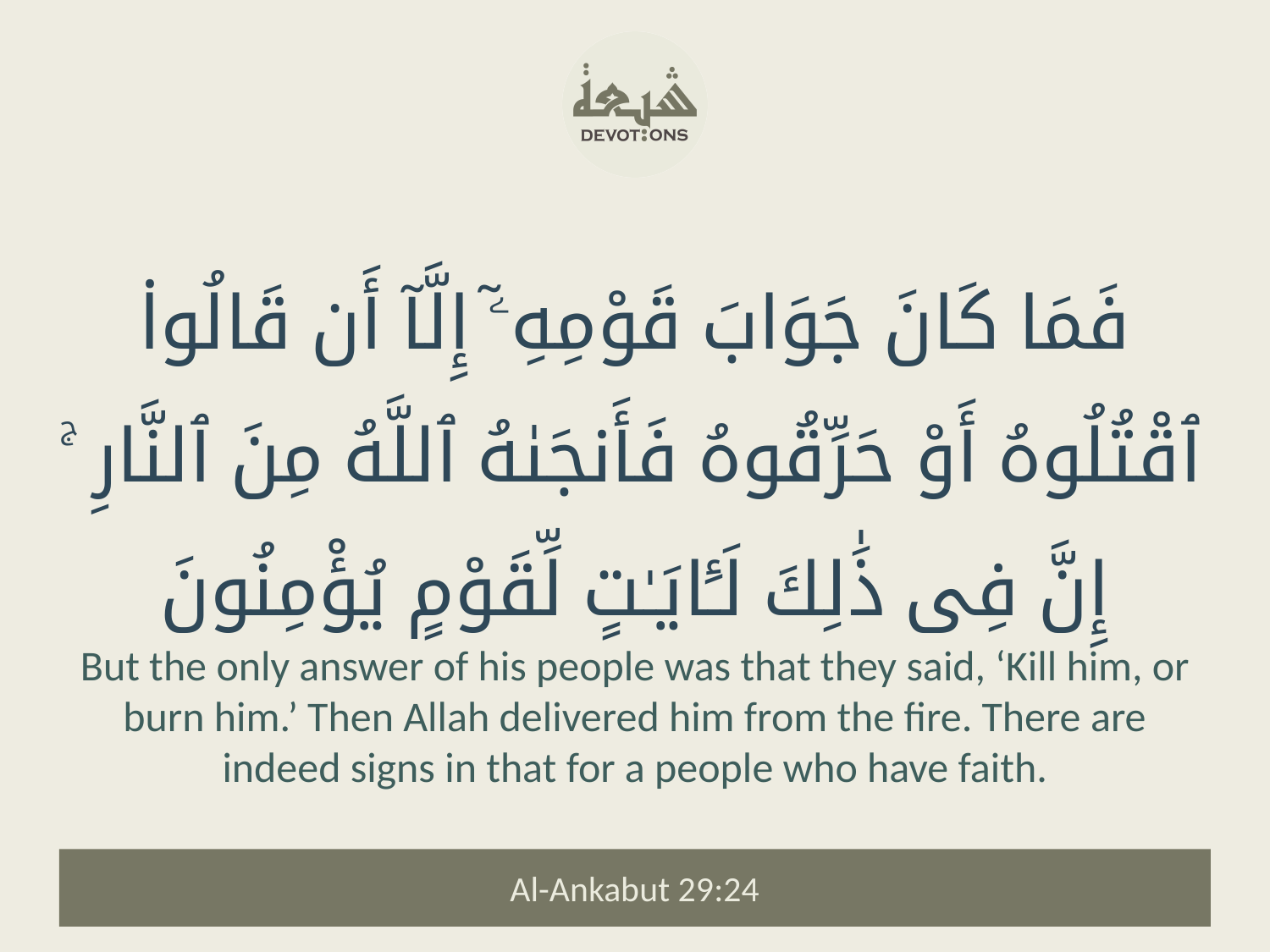

فَمَا كَانَ جَوَابَ قَوْمِهِۦٓ إِلَّآ أَن قَالُوا۟ ٱقْتُلُوهُ أَوْ حَرِّقُوهُ فَأَنجَىٰهُ ٱللَّهُ مِنَ ٱلنَّارِ ۚ إِنَّ فِى ذَٰلِكَ لَـَٔايَـٰتٍ لِّقَوْمٍ يُؤْمِنُونَ
But the only answer of his people was that they said, ‘Kill him, or burn him.’ Then Allah delivered him from the fire. There are indeed signs in that for a people who have faith.
Al-Ankabut 29:24